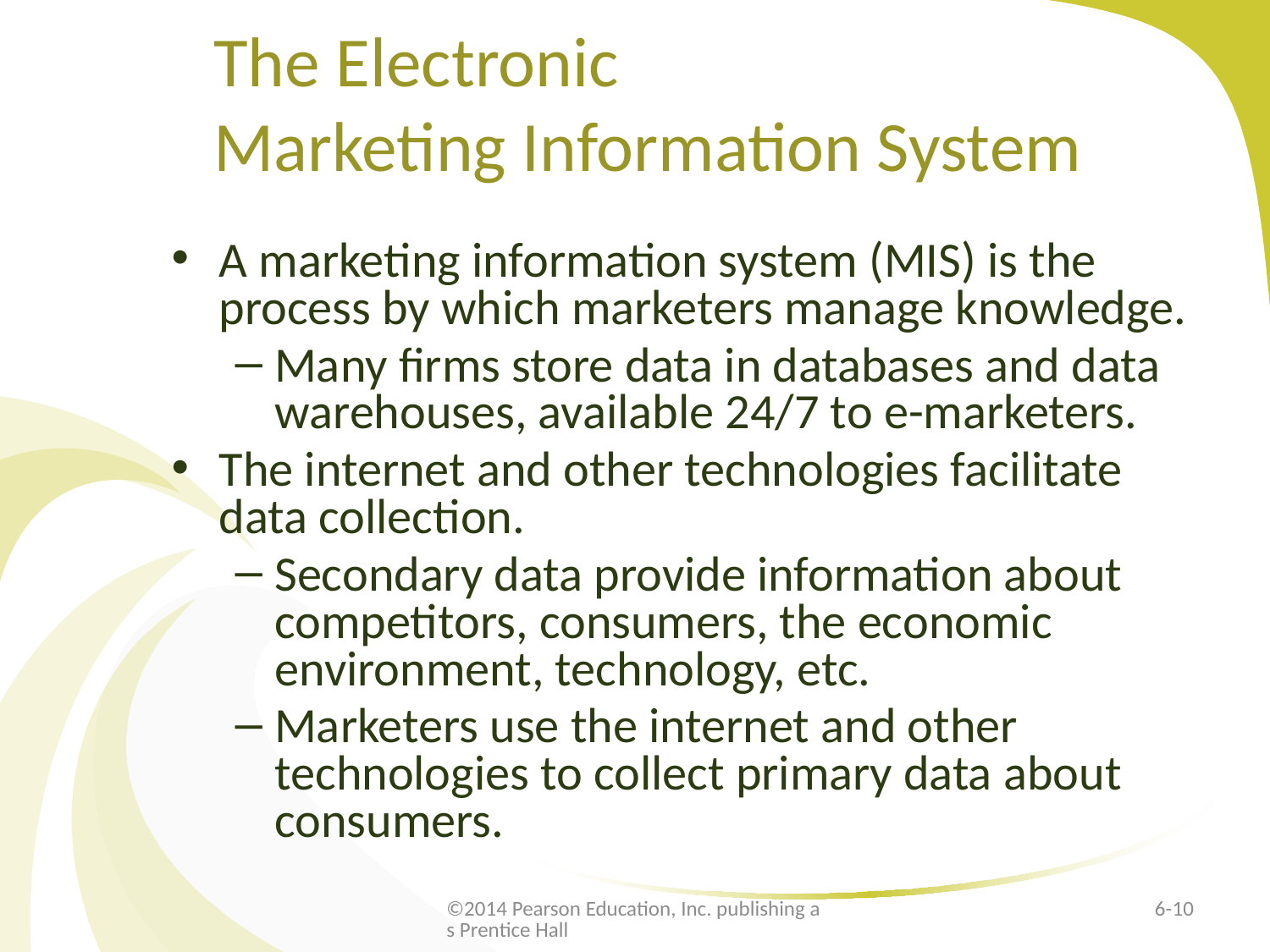

# The Electronic Marketing Information System
A marketing information system (MIS) is the process by which marketers manage knowledge.
Many firms store data in databases and data warehouses, available 24/7 to e-marketers.
The internet and other technologies facilitate data collection.
Secondary data provide information about competitors, consumers, the economic environment, technology, etc.
Marketers use the internet and other technologies to collect primary data about consumers.
©2014 Pearson Education, Inc. publishing as Prentice Hall
6-10